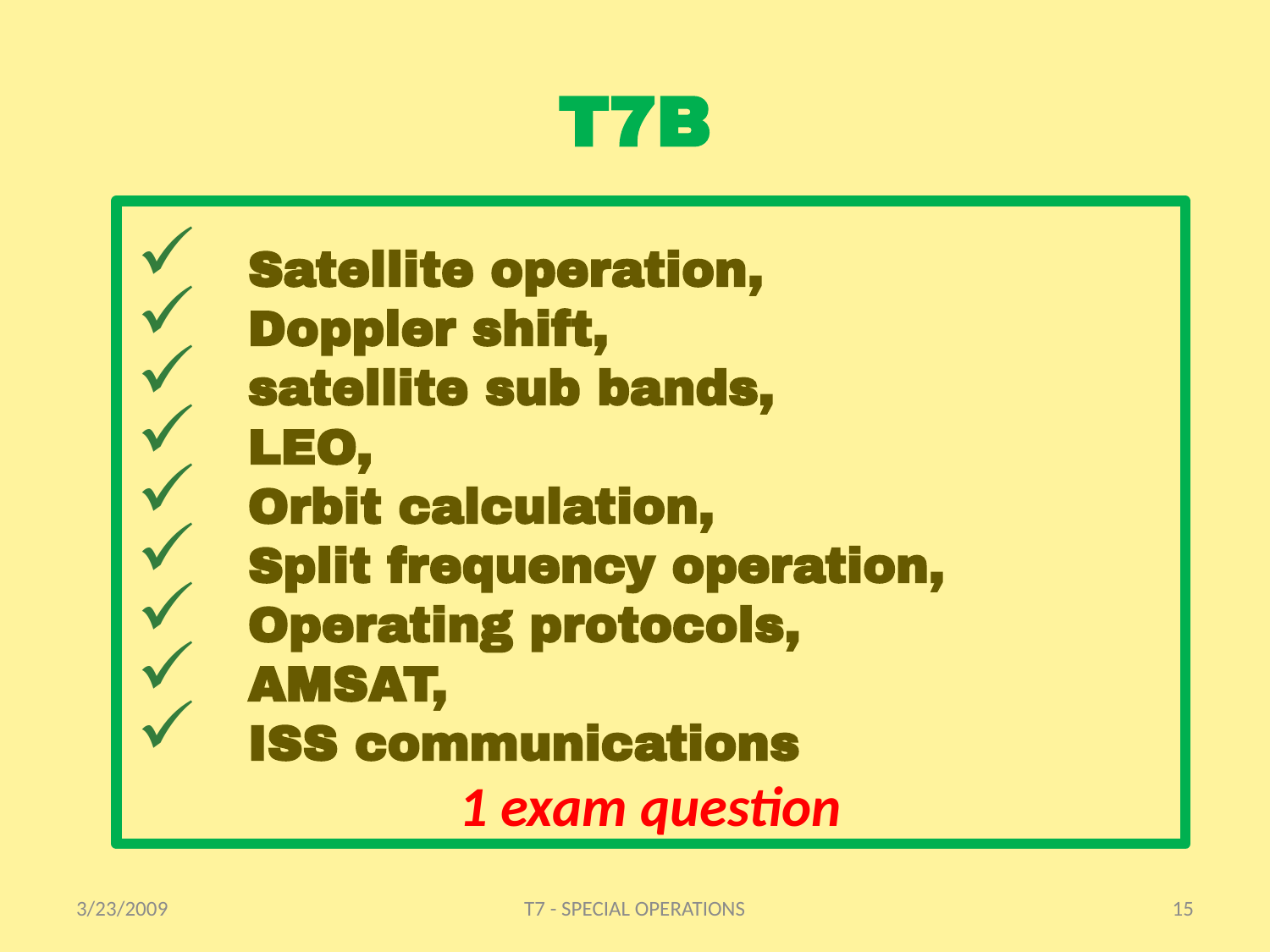

# T7B

Satellite operation,
Doppler shift,
satellite sub bands,
LEO,
Orbit calculation,
Split frequency operation,
Operating protocols,
AMSAT,
ISS communications
1 exam question
3/23/2009
T7 - SPECIAL OPERATIONS
15